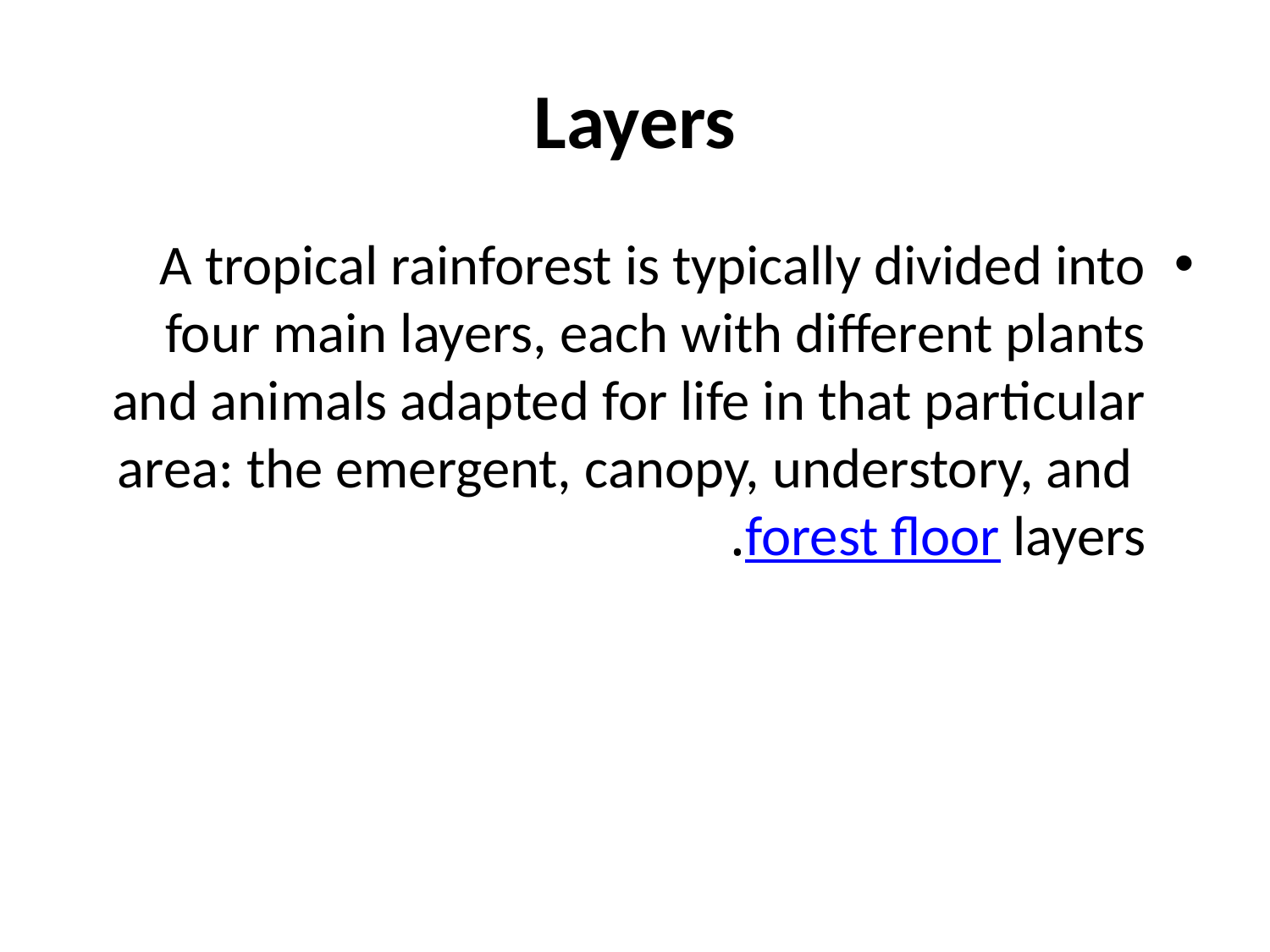

# Layers
A tropical rainforest is typically divided into four main layers, each with different plants and animals adapted for life in that particular area: the emergent, canopy, understory, and forest floor layers.